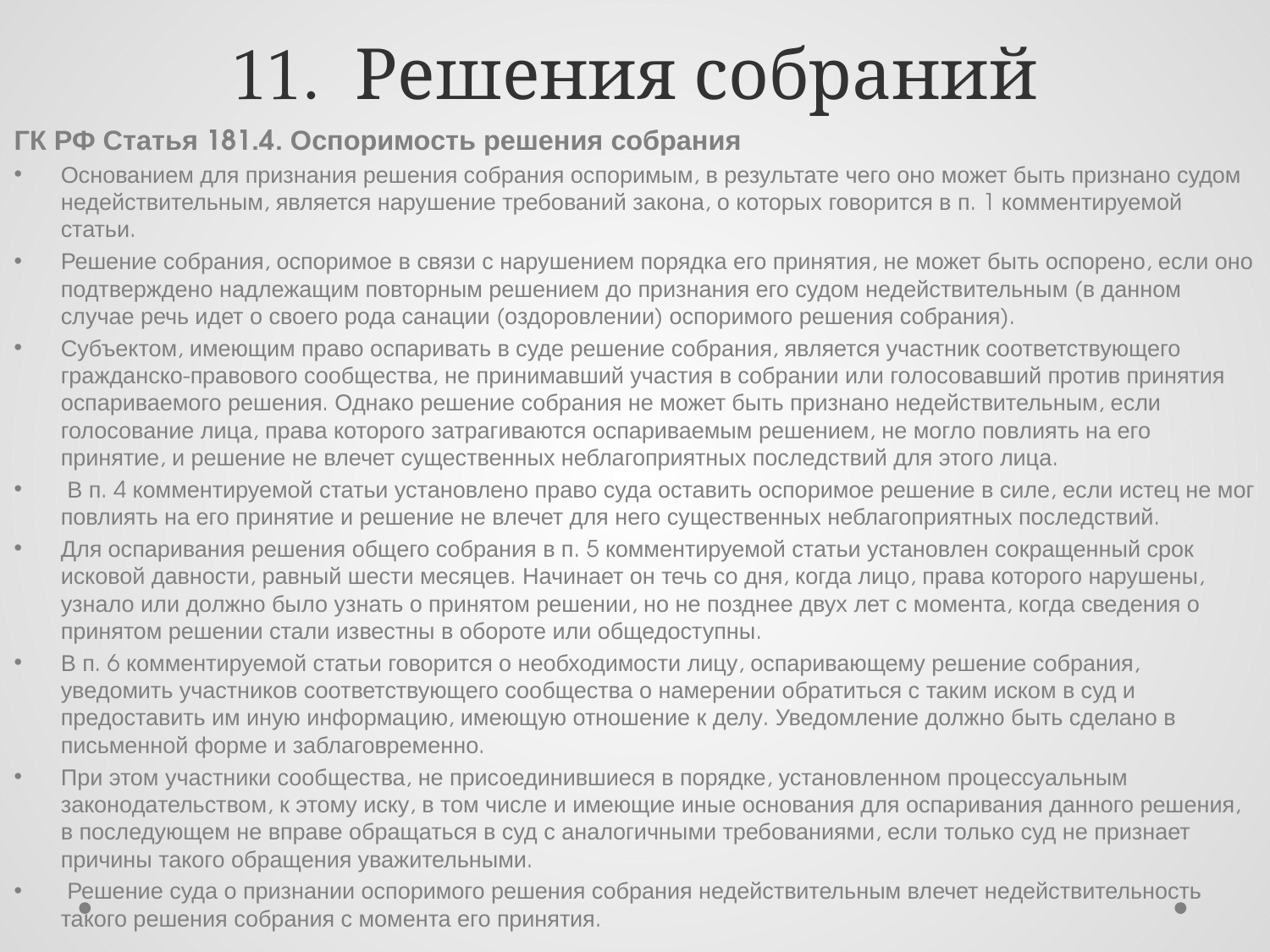

# 11.  Решения собраний
ГК РФ Статья 181.4. Оспоримость решения собрания
Основанием для признания решения собрания оспоримым, в результате чего оно может быть признано судом недействительным, является нарушение требований закона, о которых говорится в п. 1 комментируемой статьи.
Решение собрания, оспоримое в связи с нарушением порядка его принятия, не может быть оспорено, если оно подтверждено надлежащим повторным решением до признания его судом недействительным (в данном случае речь идет о своего рода санации (оздоровлении) оспоримого решения собрания).
Субъектом, имеющим право оспаривать в суде решение собрания, является участник соответствующего гражданско-правового сообщества, не принимавший участия в собрании или голосовавший против принятия оспариваемого решения. Однако решение собрания не может быть признано недействительным, если голосование лица, права которого затрагиваются оспариваемым решением, не могло повлиять на его принятие, и решение не влечет существенных неблагоприятных последствий для этого лица.
 В п. 4 комментируемой статьи установлено право суда оставить оспоримое решение в силе, если истец не мог повлиять на его принятие и решение не влечет для него существенных неблагоприятных последствий.
Для оспаривания решения общего собрания в п. 5 комментируемой статьи установлен сокращенный срок исковой давности, равный шести месяцев. Начинает он течь со дня, когда лицо, права которого нарушены, узнало или должно было узнать о принятом решении, но не позднее двух лет с момента, когда сведения о принятом решении стали известны в обороте или общедоступны.
В п. 6 комментируемой статьи говорится о необходимости лицу, оспаривающему решение собрания, уведомить участников соответствующего сообщества о намерении обратиться с таким иском в суд и предоставить им иную информацию, имеющую отношение к делу. Уведомление должно быть сделано в письменной форме и заблаговременно.
При этом участники сообщества, не присоединившиеся в порядке, установленном процессуальным законодательством, к этому иску, в том числе и имеющие иные основания для оспаривания данного решения, в последующем не вправе обращаться в суд с аналогичными требованиями, если только суд не признает причины такого обращения уважительными.
 Решение суда о признании оспоримого решения собрания недействительным влечет недействительность такого решения собрания с момента его принятия.